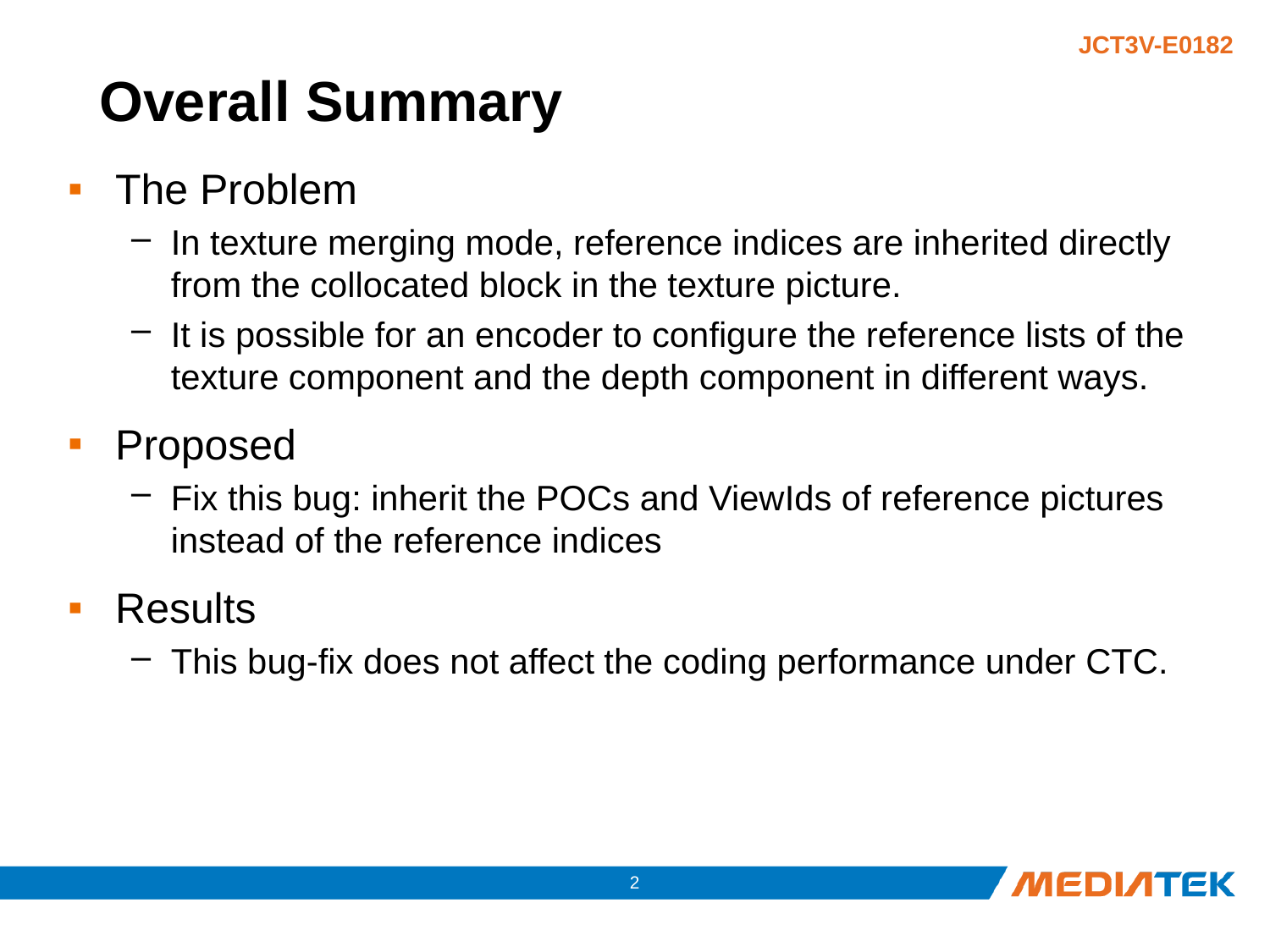

# Overall Summary
The Problem
In texture merging mode, reference indices are inherited directly from the collocated block in the texture picture.
It is possible for an encoder to configure the reference lists of the texture component and the depth component in different ways.
Proposed
Fix this bug: inherit the POCs and ViewIds of reference pictures instead of the reference indices
Results
This bug-fix does not affect the coding performance under CTC.
2